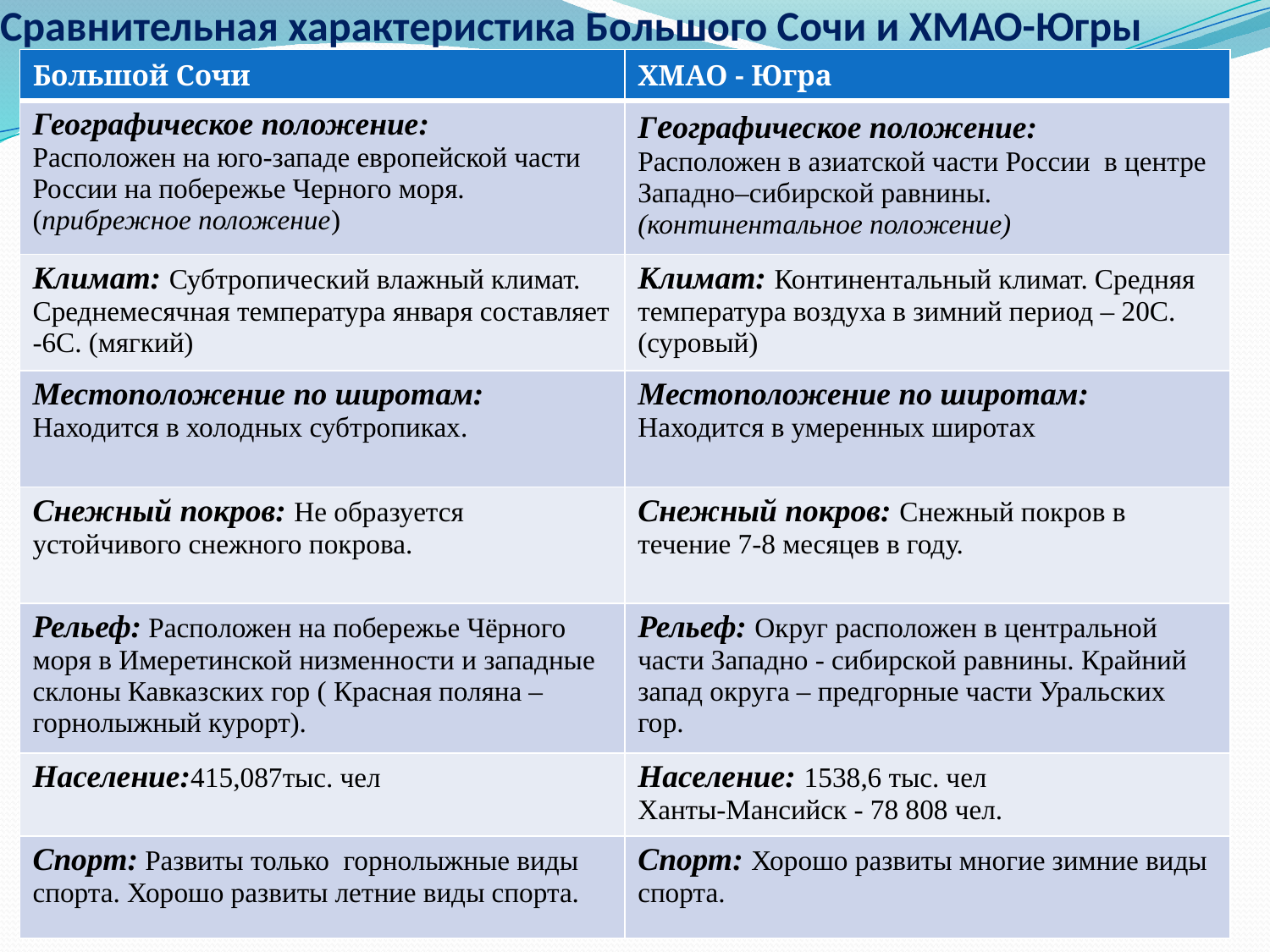

# Сравнительная характеристика Большого Сочи и ХМАО-Югры
| Большой Сочи | ХМАО - Югра |
| --- | --- |
| Географическое положение: Расположен на юго-западе европейской части России на побережье Черного моря. (прибрежное положение) | Географическое положение: Расположен в азиатской части России в центре Западно–сибирской равнины. (континентальное положение) |
| Климат: Субтропический влажный климат. Среднемесячная температура января составляет -6С. (мягкий) | Климат: Континентальный климат. Средняя температура воздуха в зимний период – 20С. (суровый) |
| Местоположение по широтам: Находится в холодных субтропиках. | Местоположение по широтам: Находится в умеренных широтах |
| Снежный покров: Не образуется устойчивого снежного покрова. | Снежный покров: Снежный покров в течение 7-8 месяцев в году. |
| Рельеф: Расположен на побережье Чёрного моря в Имеретинской низменности и западные склоны Кавказских гор ( Красная поляна – горнолыжный курорт). | Рельеф: Округ расположен в центральной части Западно - сибирской равнины. Крайний запад округа – предгорные части Уральских гор. |
| Население:415,087тыс. чел | Население: 1538,6 тыс. чел Ханты-Мансийск - 78 808 чел. |
| Спорт: Развиты только горнолыжные виды спорта. Хорошо развиты летние виды спорта. | Спорт: Хорошо развиты многие зимние виды спорта. |